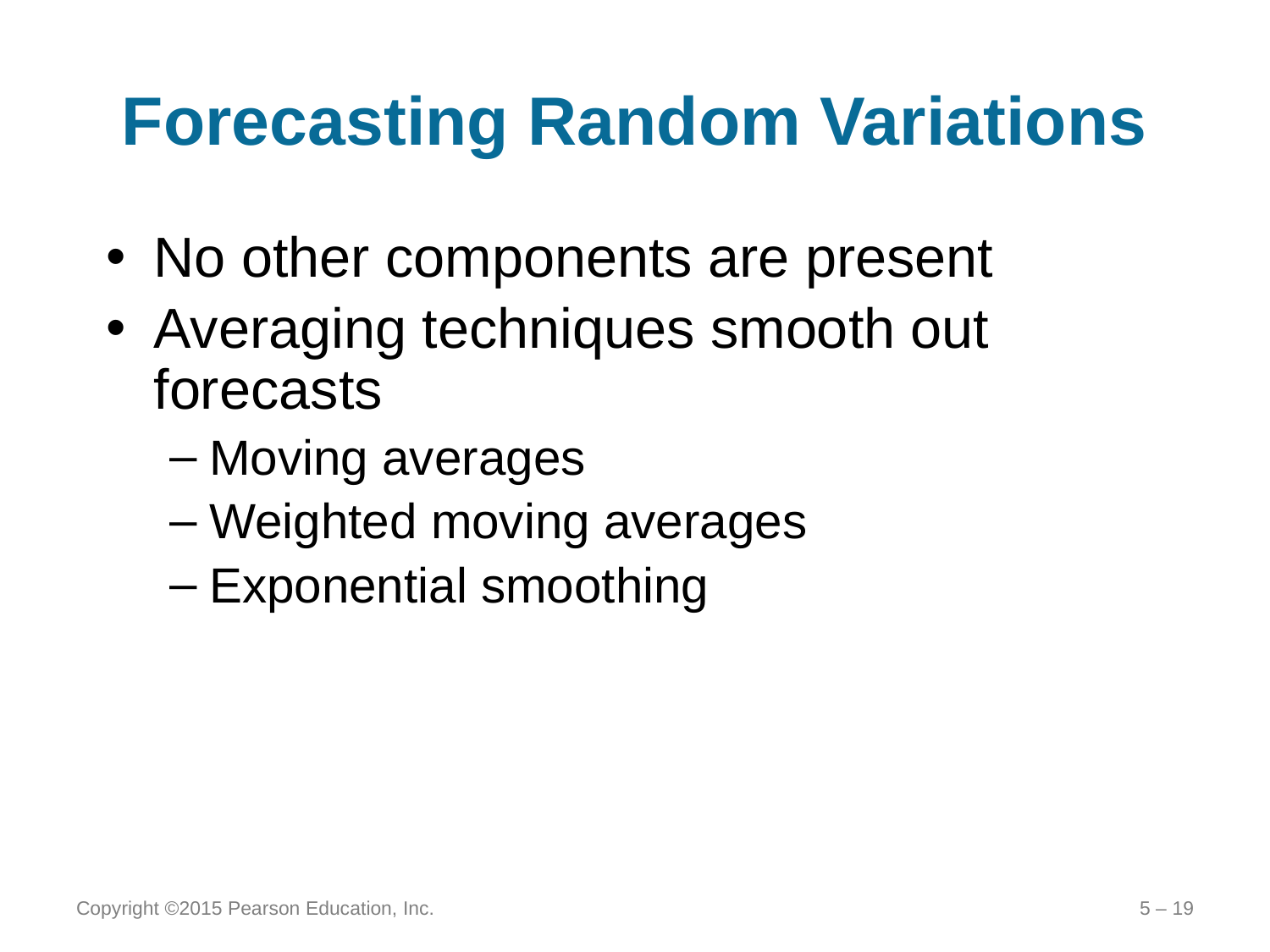

# Forecasting Random Variations
No other components are present
Averaging techniques smooth out forecasts
Moving averages
Weighted moving averages
Exponential smoothing
Copyright ©2015 Pearson Education, Inc.
5 – 19